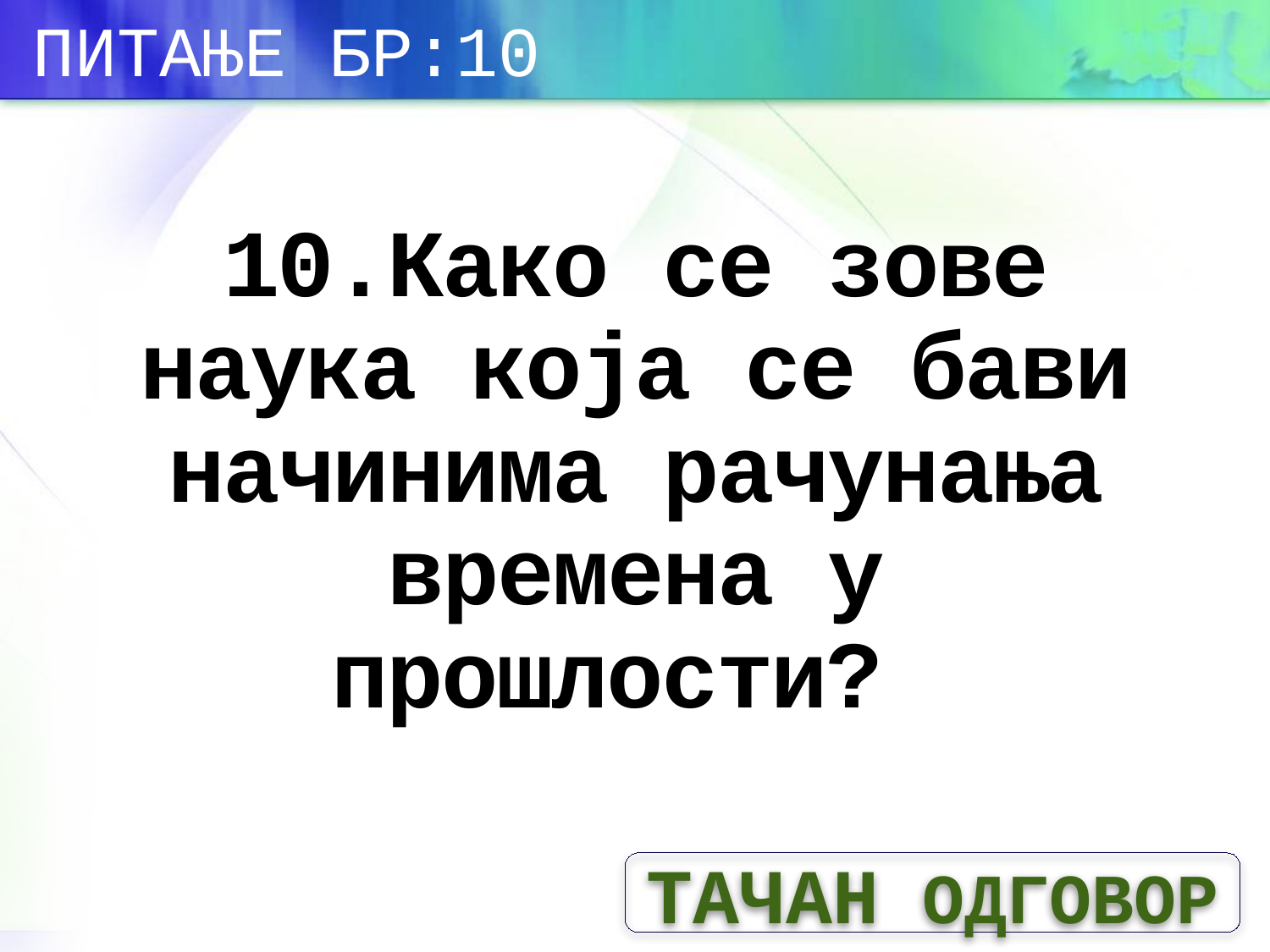

ПИТАЊЕ БР:10
# 10.Како се зове наука која се бави начинима рачунања времена у прошлости?
ТАЧАН ОДГОВОР